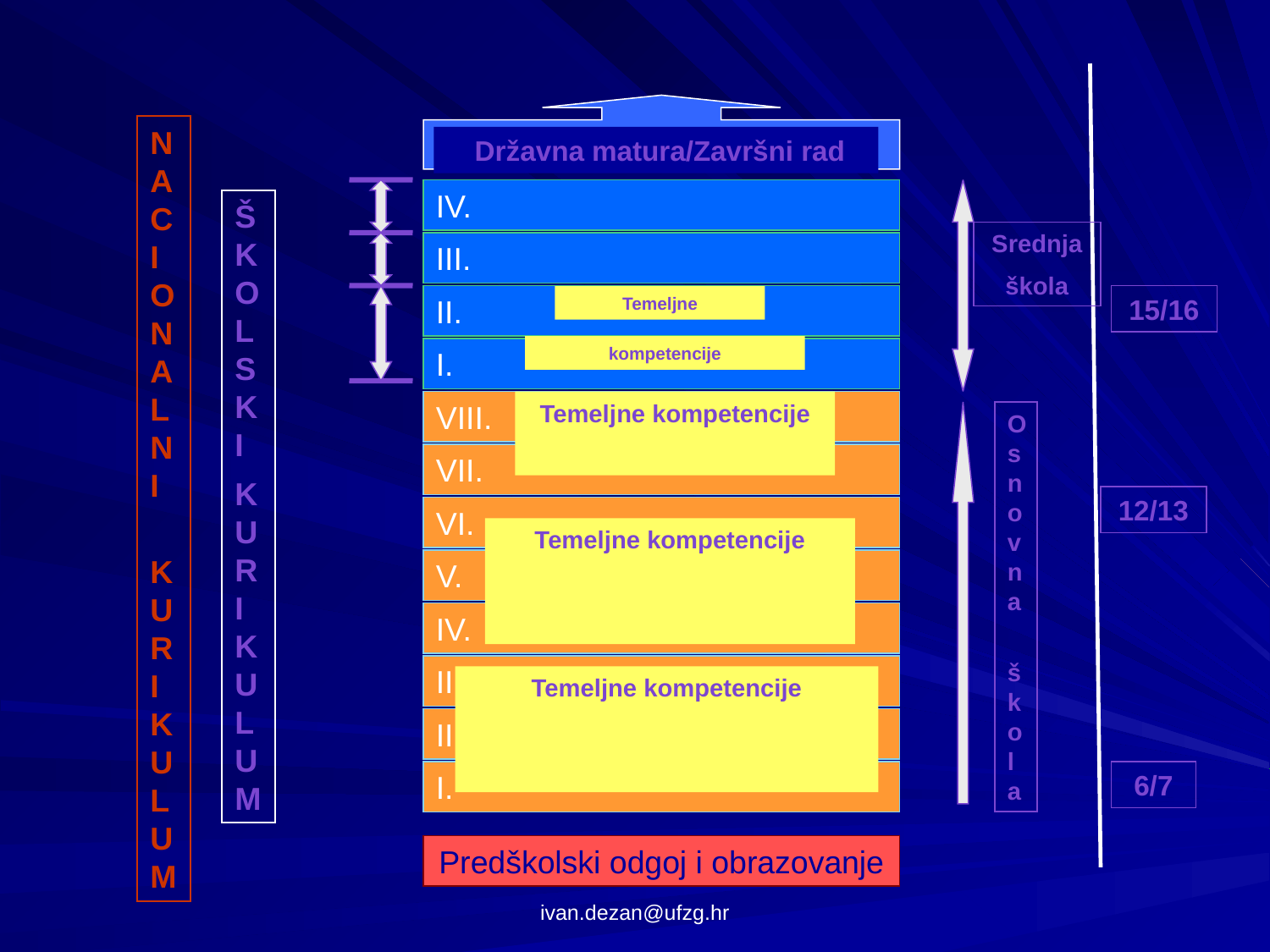

NACIONALNI
 KURIKULUM
 Državna matura/Završni rad

IV.

ŠKOLSKI
KURIKULUM
Srednja
škola

III.

II.
15/16
Temeljne
kompetencije
I.

VIII.
Temeljne kompetencije

Osnovna
 škola
VII.
12/13
VI.
Temeljne kompetencije

V.
IV.
III.
Temeljne kompetencije

II.
I.
6/7
Predškolski odgoj i obrazovanje
ivan.dezan@ufzg.hr